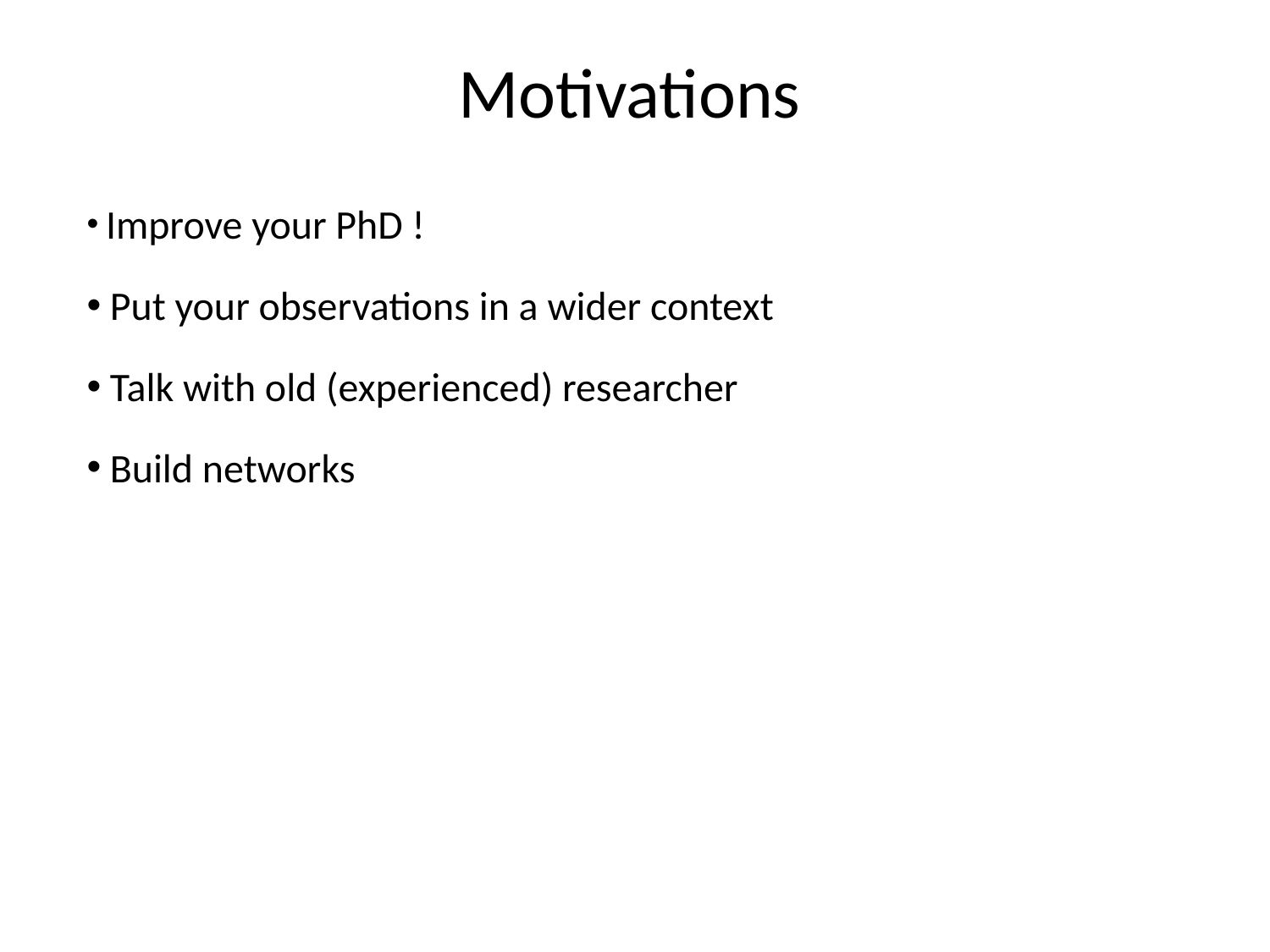

# Motivations
 Improve your PhD !
 Put your observations in a wider context
 Talk with old (experienced) researcher
 Build networks